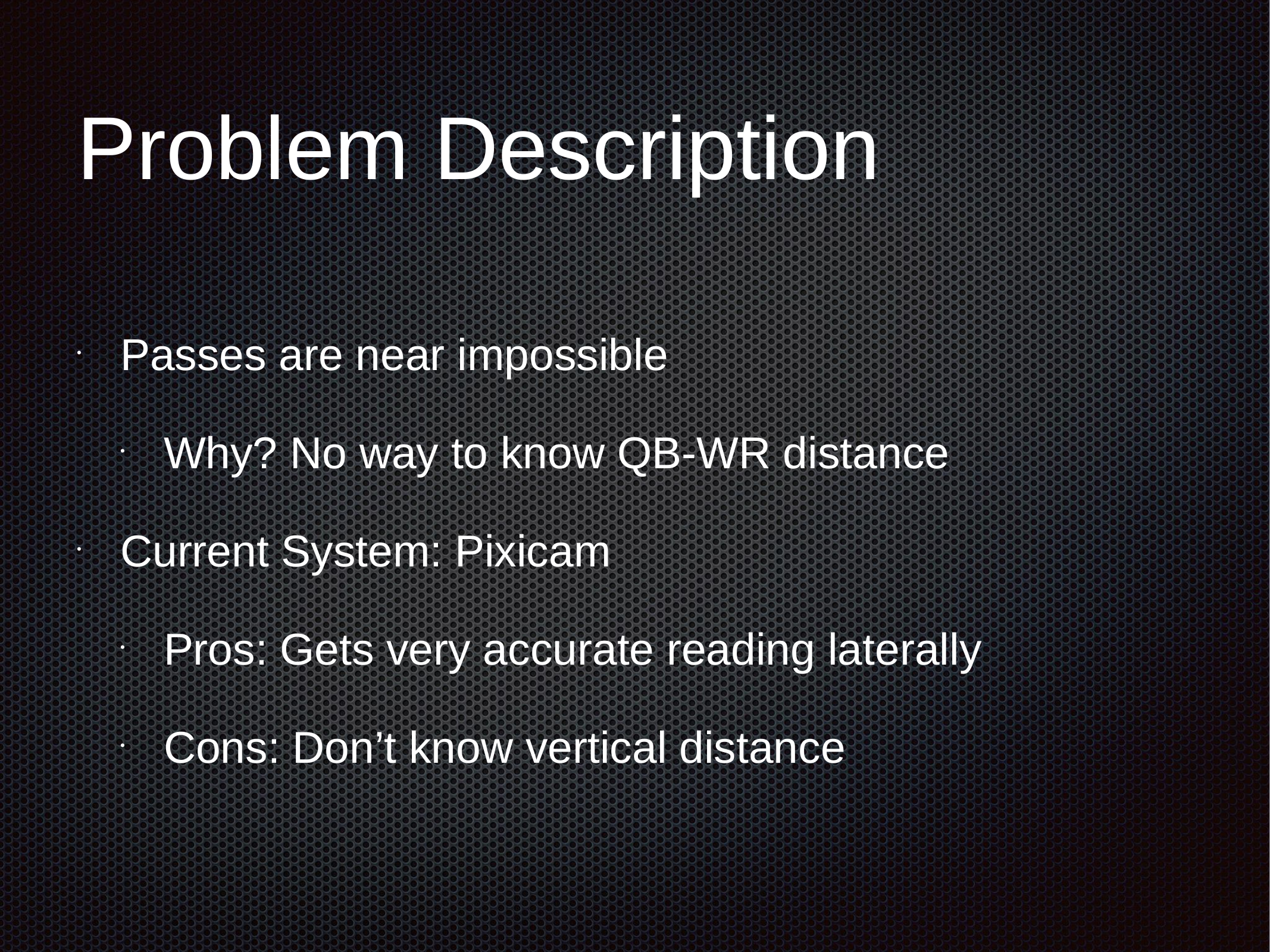

# Problem Description
Passes are near impossible
Why? No way to know QB-WR distance
Current System: Pixicam
Pros: Gets very accurate reading laterally
Cons: Don’t know vertical distance